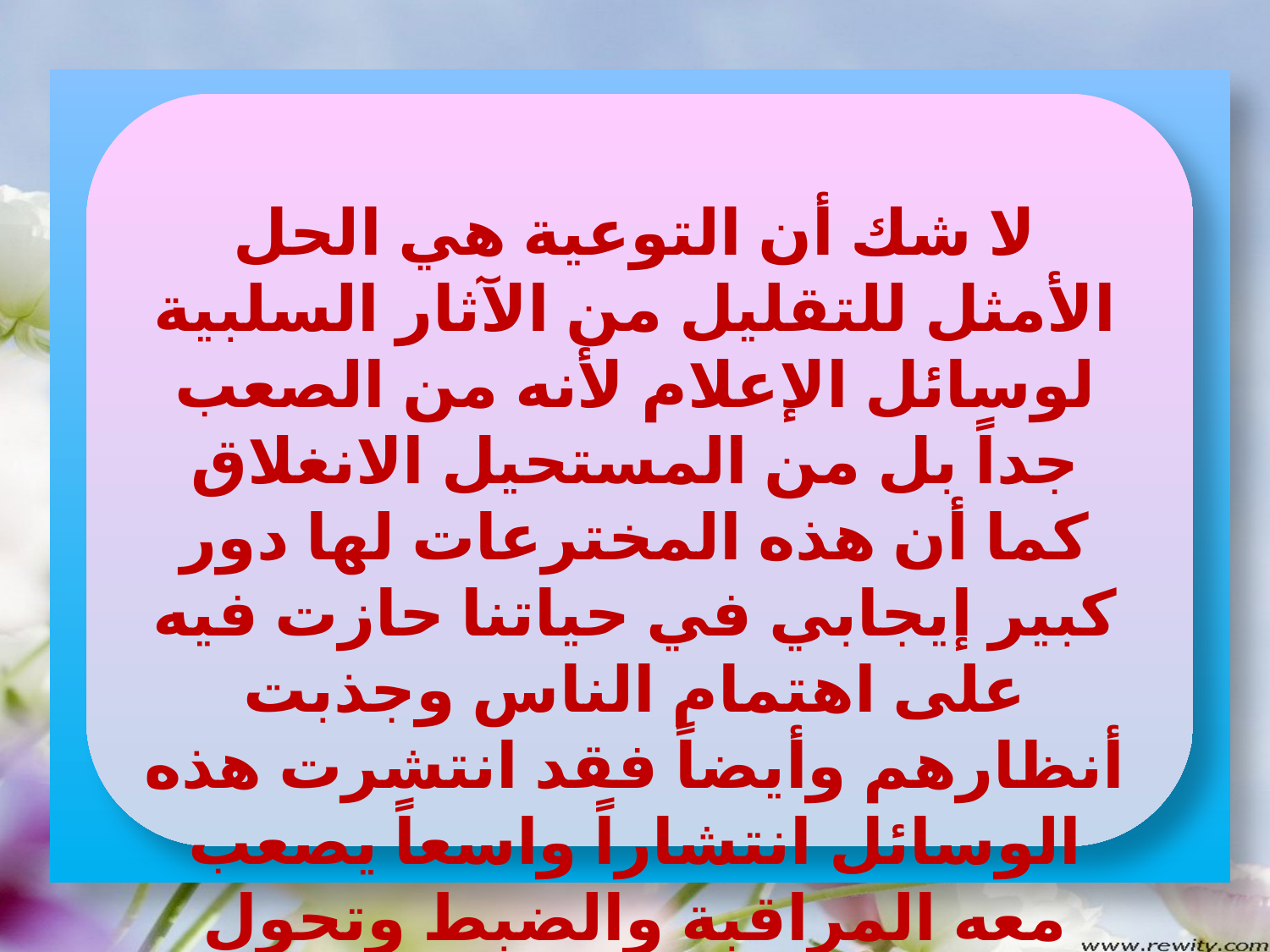

لا شك أن التوعية هي الحل الأمثل للتقليل من الآثار السلبية لوسائل الإعلام لأنه من الصعب جداً بل من المستحيل الانغلاق كما أن هذه المخترعات لها دور كبير إيجابي في حياتنا حازت فيه على اهتمام الناس وجذبت أنظارهم وأيضاً فقد انتشرت هذه الوسائل انتشاراً واسعاً يصعب معه المراقبة والضبط وتحول العالم لقرية صغيرة والانفتاح الرهيب لكل هذه الأسباب وغيرها